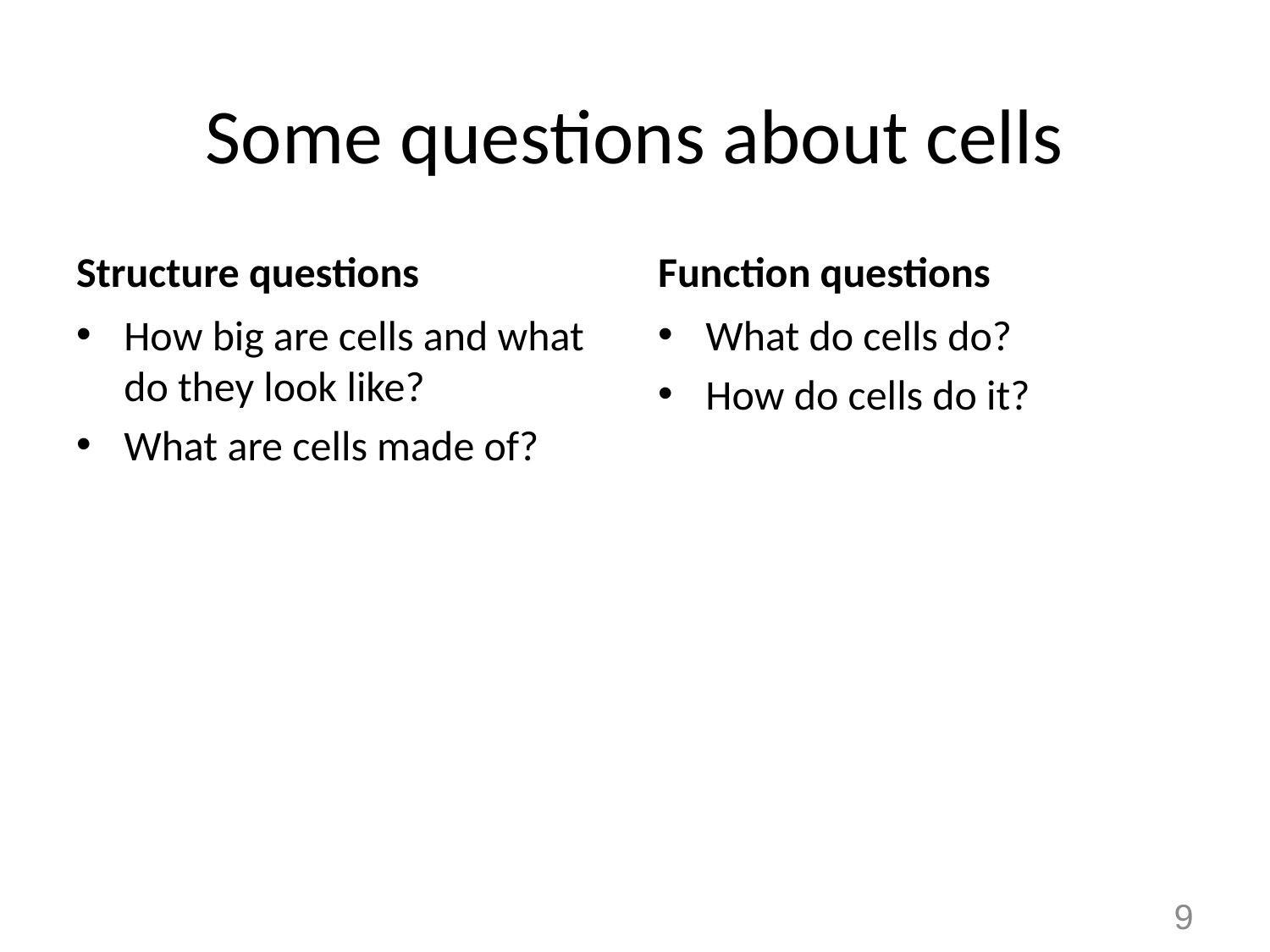

# Some questions about cells
Structure questions
Function questions
How big are cells and what do they look like?
What are cells made of?
What do cells do?
How do cells do it?
9